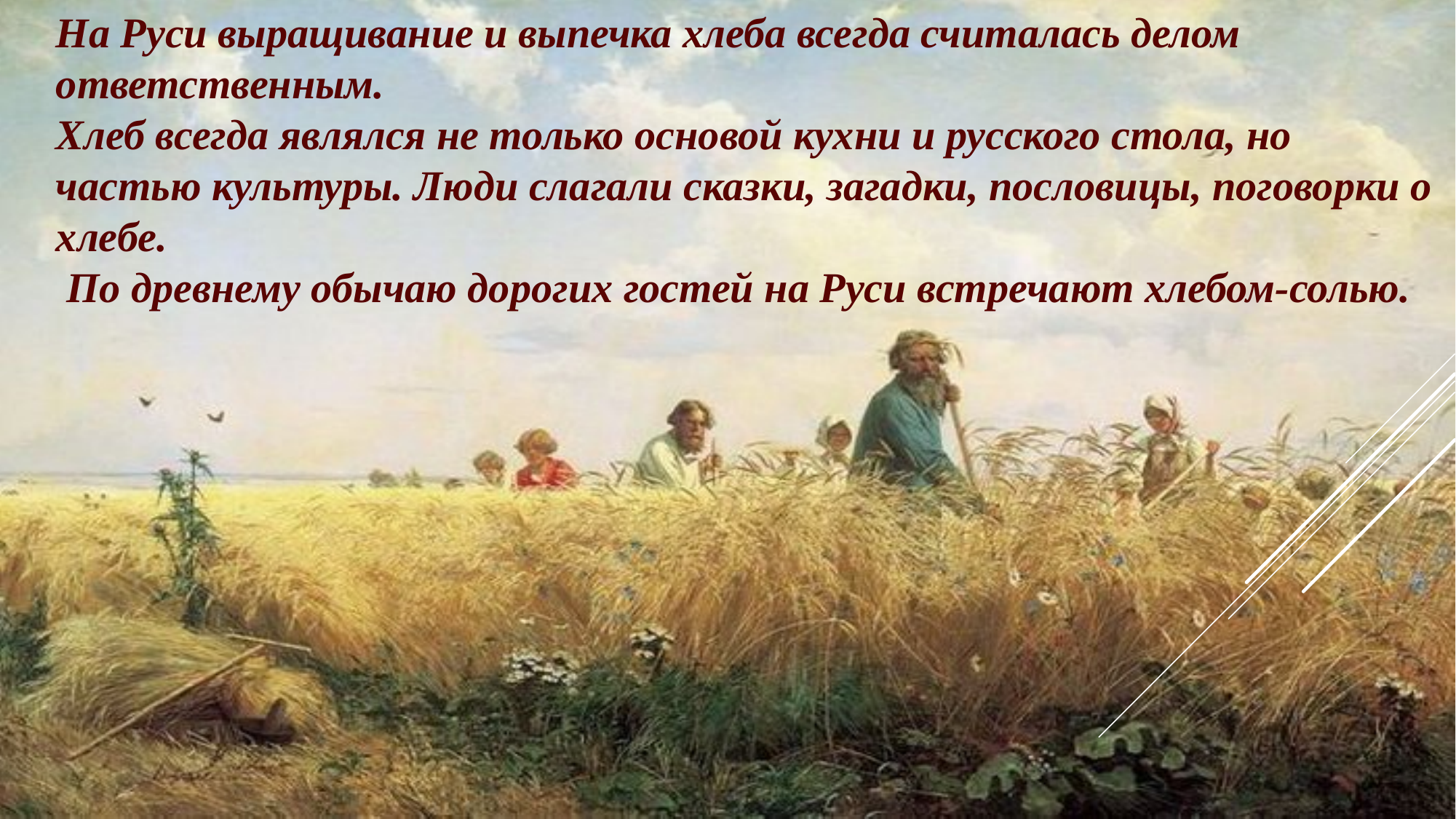

На Руси выращивание и выпечка хлеба всегда считалась делом ответственным.
Хлеб всегда являлся не только основой кухни и русского стола, но частью культуры. Люди слагали сказки, загадки, пословицы, поговорки о хлебе.
 По древнему обычаю дорогих гостей на Руси встречают хлебом-солью.